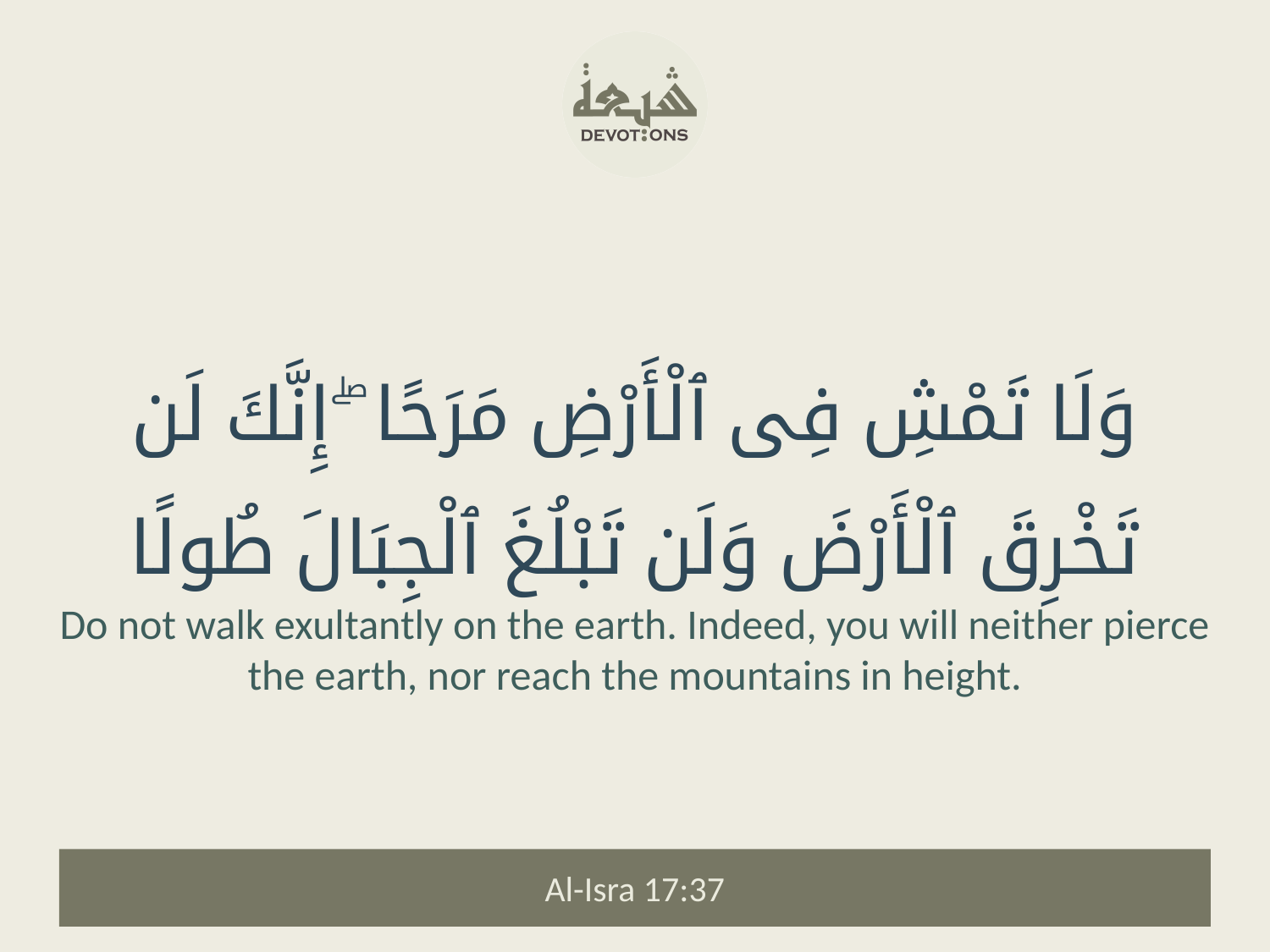

وَلَا تَمْشِ فِى ٱلْأَرْضِ مَرَحًا ۖ إِنَّكَ لَن تَخْرِقَ ٱلْأَرْضَ وَلَن تَبْلُغَ ٱلْجِبَالَ طُولًا
Do not walk exultantly on the earth. Indeed, you will neither pierce the earth, nor reach the mountains in height.
Al-Isra 17:37